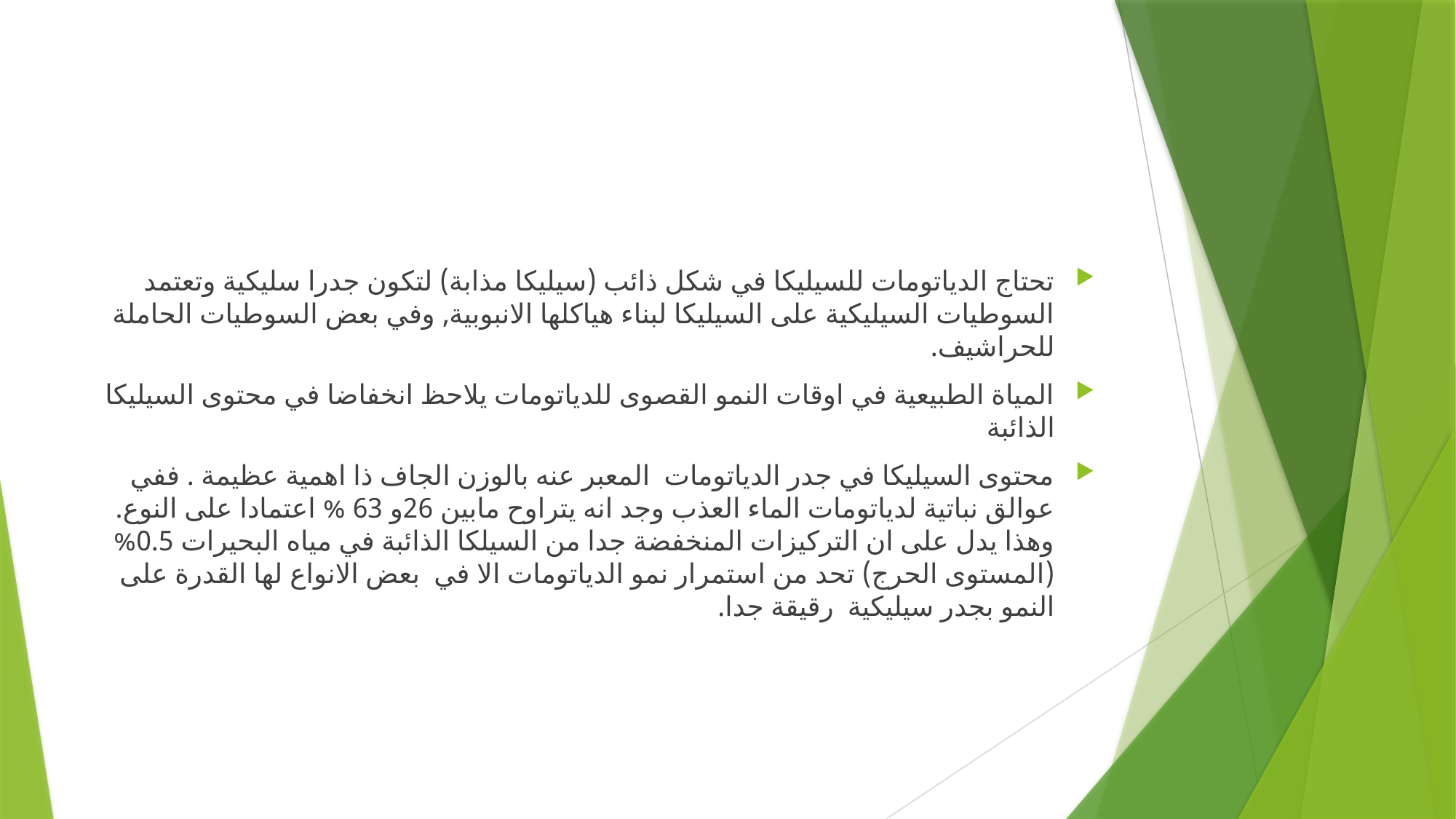

#
تحتاج الدياتومات للسيليكا في شكل ذائب (سيليكا مذابة) لتكون جدرا سليكية وتعتمد السوطيات السيليكية على السيليكا لبناء هياكلها الانبوبية, وفي بعض السوطيات الحاملة للحراشيف.
المياة الطبيعية في اوقات النمو القصوى للدياتومات يلاحظ انخفاضا في محتوى السيليكا الذائبة
محتوى السيليكا في جدر الدياتومات  المعبر عنه بالوزن الجاف ذا اهمية عظيمة . ففي عوالق نباتية لدياتومات الماء العذب وجد انه يتراوح مابين 26و 63 % اعتمادا على النوع. وهذا يدل على ان التركيزات المنخفضة جدا من السيلكا الذائبة في مياه البحيرات 0.5% (المستوى الحرج) تحد من استمرار نمو الدياتومات الا في  بعض الانواع لها القدرة على النمو بجدر سيليكية  رقيقة جدا.